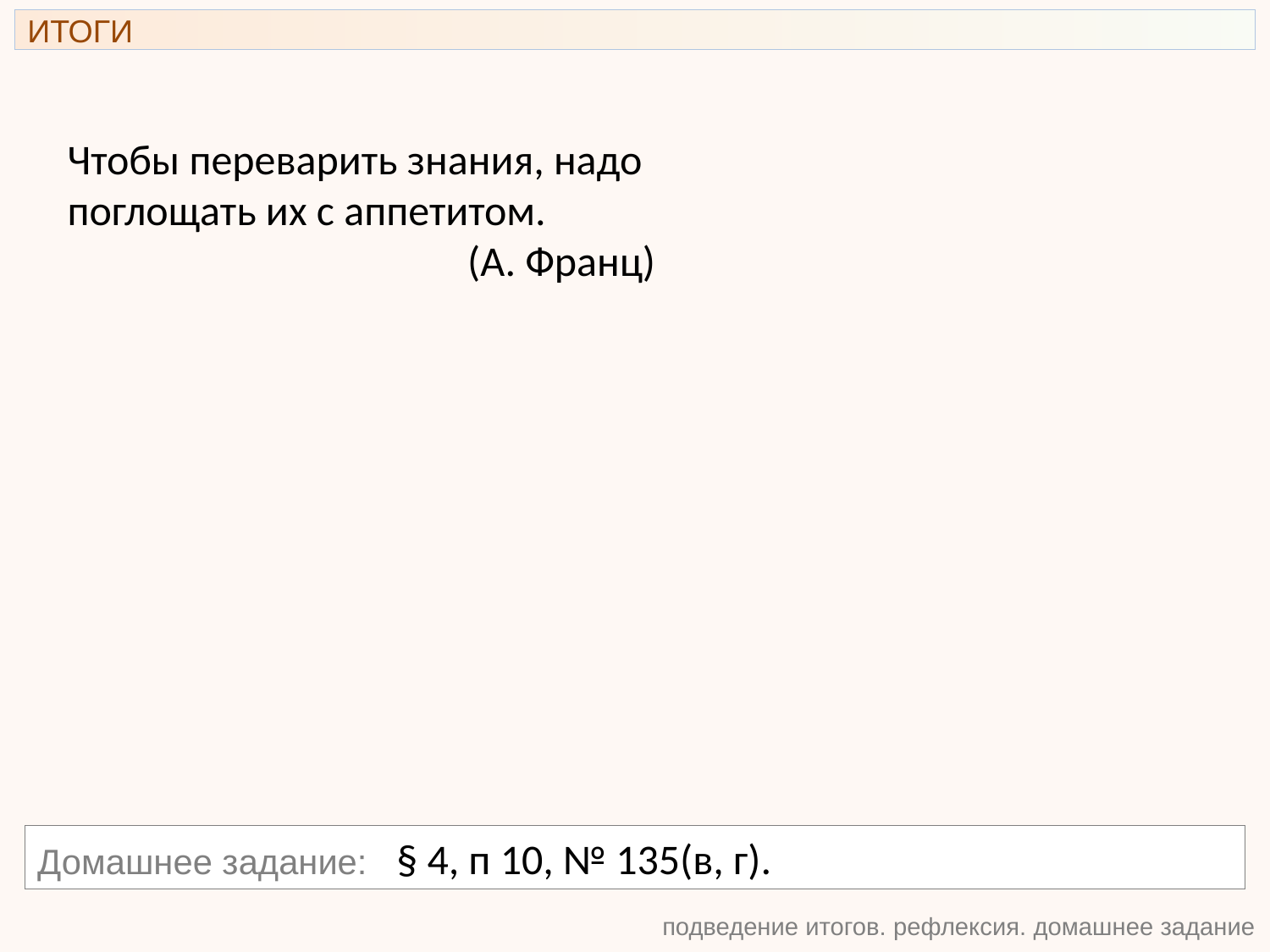

ИТОГИ
Чтобы переварить знания, надо поглощать их с аппетитом.
                                          (А. Франц)
Домашнее задание:   § 4, п 10, № 135(в, г).
подведение итогов. рефлексия. домашнее задание